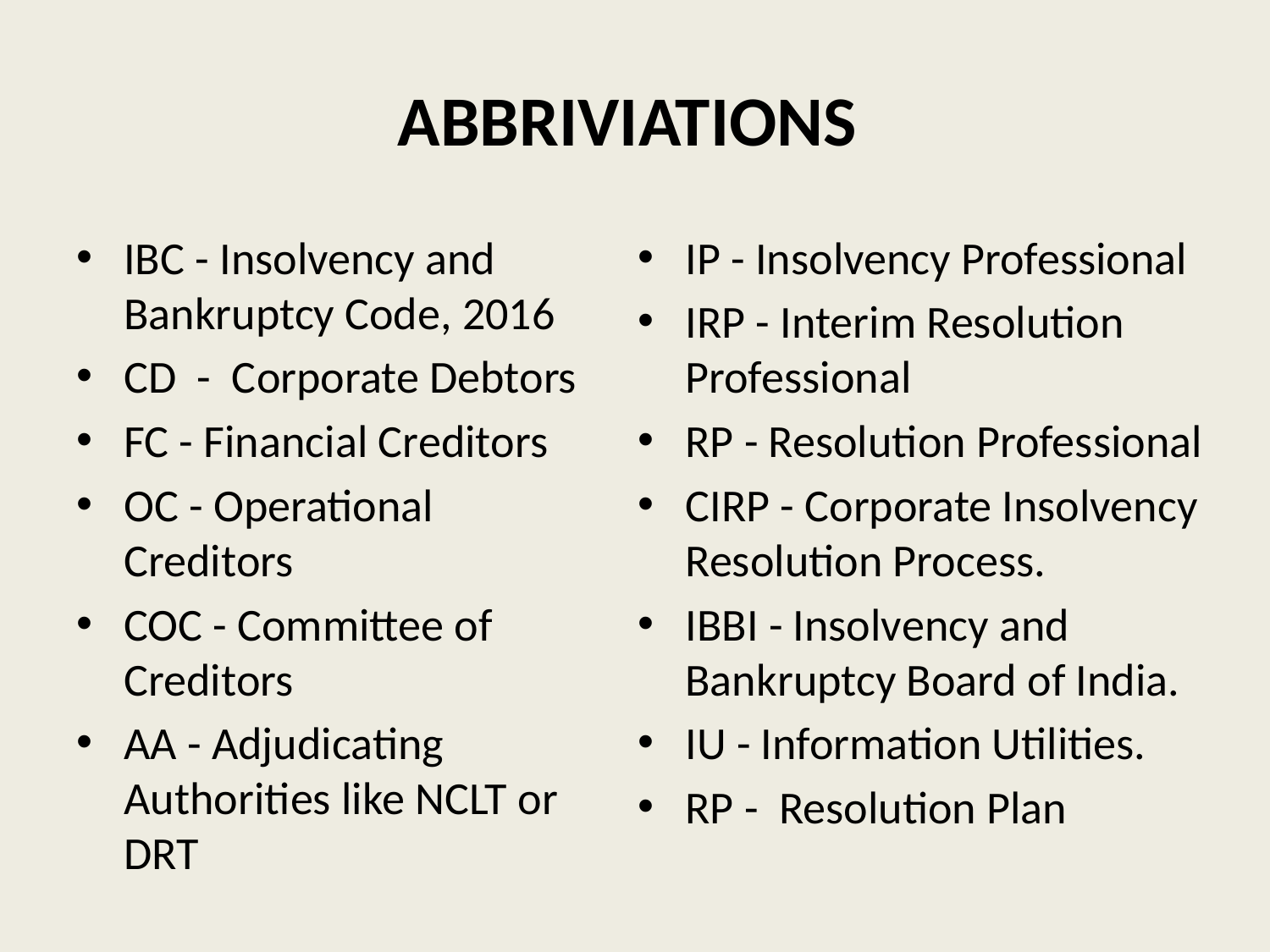

# ABBRIVIATIONS
IBC - Insolvency and Bankruptcy Code, 2016
CD  -  Corporate Debtors
FC - Financial Creditors
OC - Operational Creditors
COC - Committee of Creditors
AA - Adjudicating Authorities like NCLT or DRT
IP - Insolvency Professional
IRP - Interim Resolution Professional
RP - Resolution Professional
CIRP - Corporate Insolvency Resolution Process.
IBBI - Insolvency and Bankruptcy Board of India.
IU - Information Utilities.
RP -  Resolution Plan